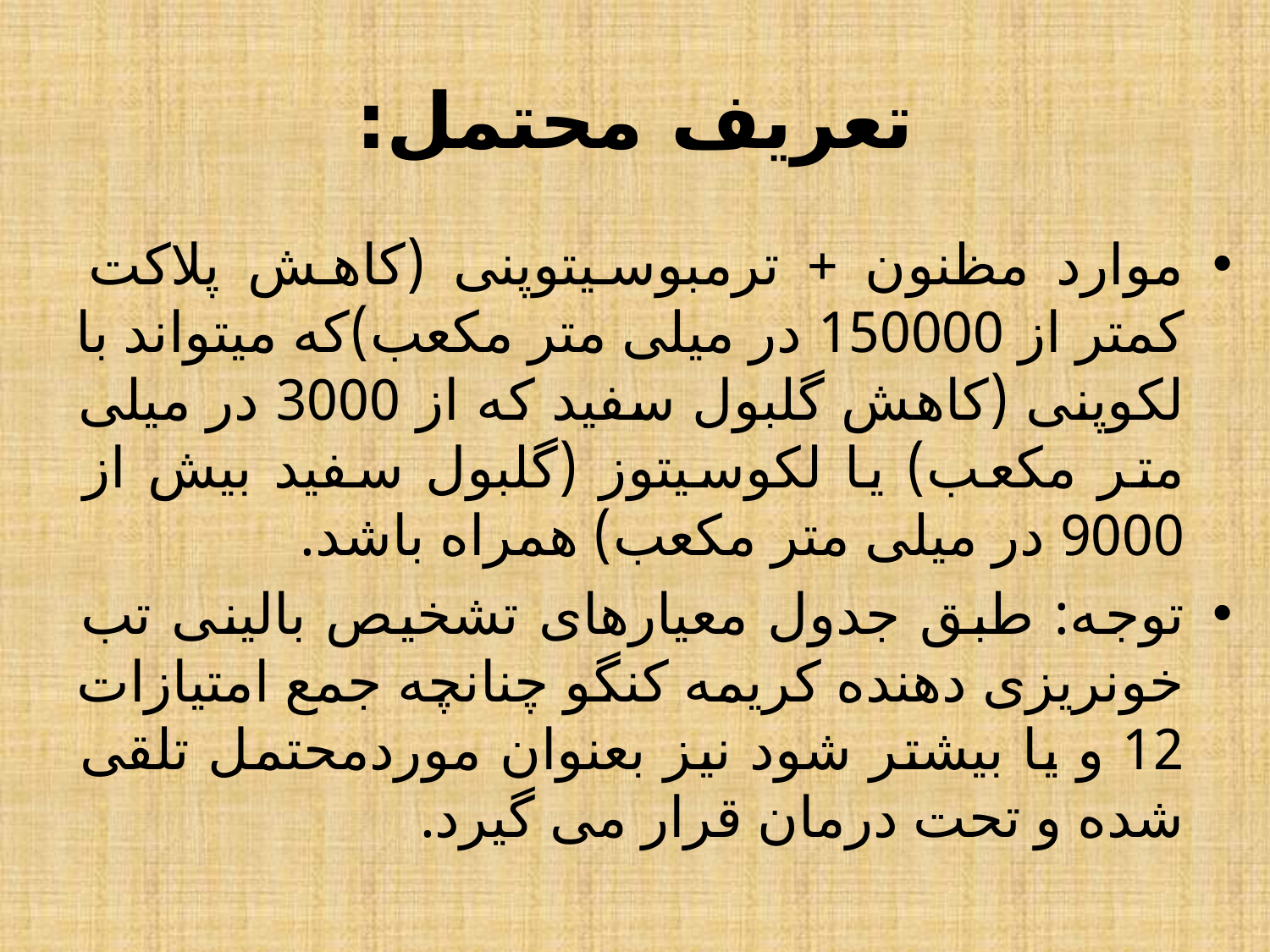

# تعریف محتمل:
موارد مظنون + ترمبوسیتوپنی (کاهش پلاکت کمتر از 150000 در میلی متر مکعب)که میتواند با لکوپنی (کاهش گلبول سفید که از 3000 در میلی متر مکعب) یا لکوسیتوز (گلبول سفید بیش از 9000 در میلی متر مکعب) همراه باشد.
توجه: طبق جدول معیارهای تشخیص بالینی تب خونریزی دهنده کریمه کنگو چنانچه جمع امتیازات 12 و یا بیشتر شود نیز بعنوان موردمحتمل تلقی شده و تحت درمان قرار می گیرد.